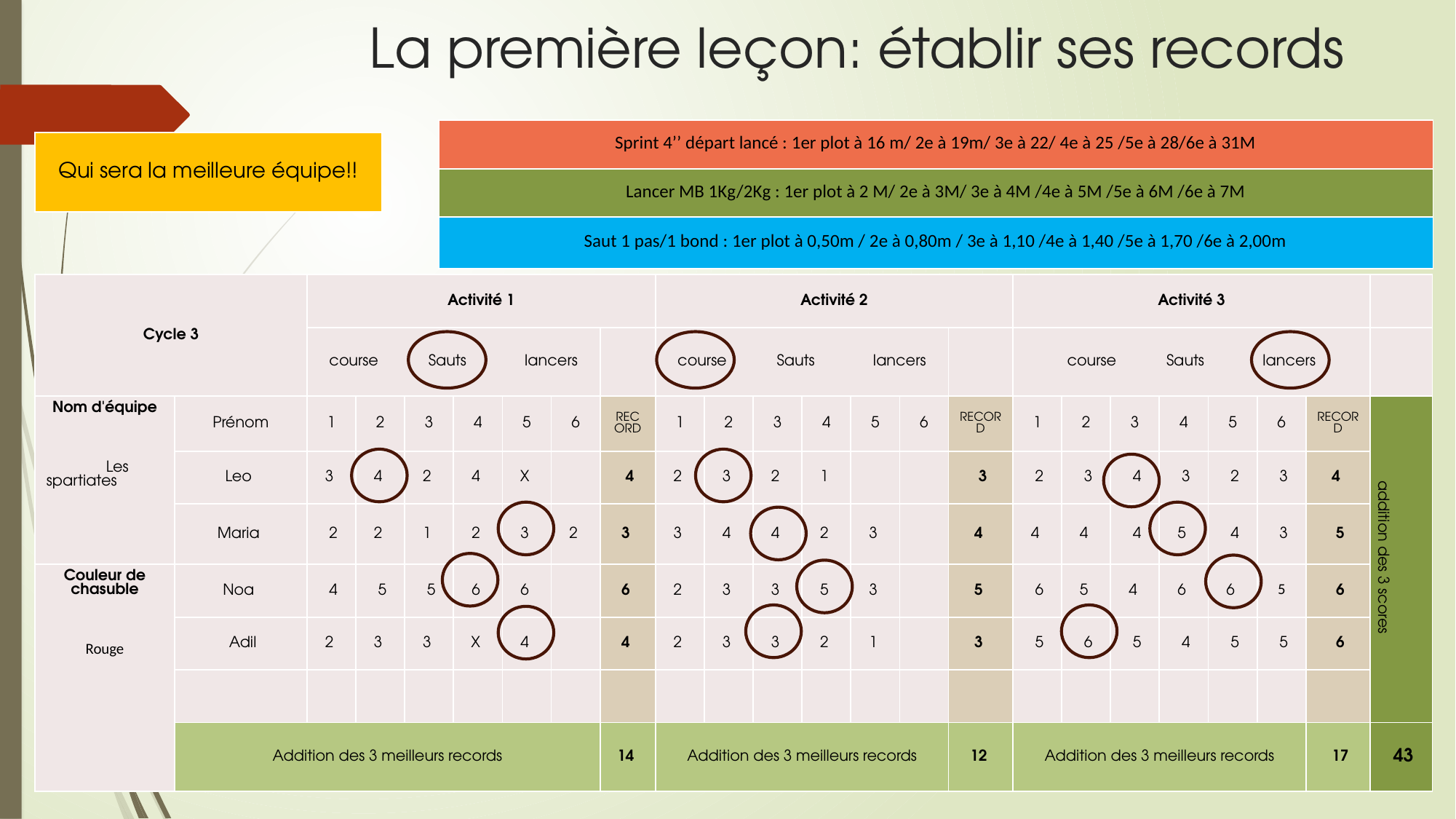

# La première leçon: établir ses records
| Sprint 4’’ départ lancé : 1er plot à 16 m/ 2e à 19m/ 3e à 22/ 4e à 25 /5e à 28/6e à 31M |
| --- |
| Lancer MB 1Kg/2Kg : 1er plot à 2 M/ 2e à 3M/ 3e à 4M /4e à 5M /5e à 6M /6e à 7M |
| Saut 1 pas/1 bond : 1er plot à 0,50m / 2e à 0,80m / 3e à 1,10 /4e à 1,40 /5e à 1,70 /6e à 2,00m |
| Qui sera la meilleure équipe!! |
| --- |
| Cycle 3 |  | Activité 1 |  |  |  |  |  |  | Activité 2 |  |  |  |  |  |  | Activité 3 |  |  |  |  |  |  |  |
| --- | --- | --- | --- | --- | --- | --- | --- | --- | --- | --- | --- | --- | --- | --- | --- | --- | --- | --- | --- | --- | --- | --- | --- |
|  |  | course Sauts lancers |  |  |  |  |  |  | course Sauts lancers |  |  |  |  |  |  | course Sauts lancers |  |  |  |  |  |  |  |
| Nom d'équipe Les spartiates | Prénom | 1 | 2 | 3 | 4 | 5 | 6 | RECORD | 1 | 2 | 3 | 4 | 5 | 6 | RECORD | 1 | 2 | 3 | 4 | 5 | 6 | RECORD | addition des 3 scores |
|  | Leo | 3 | 4 | 2 | 4 | X |  | 4 | 2 | 3 | 2 | 1 |  |  | 3 | 2 | 3 | 4 | 3 | 2 | 3 | 4 |  |
|  | Maria | 2 | 2 | 1 | 2 | 3 | 2 | 3 | 3 | 4 | 4 | 2 | 3 |  | 4 | 4 | 4 | 4 | 5 | 4 | 3 | 5 |  |
| Couleur de chasuble Rouge | Noa | 4 | 5 | 5 | 6 | 6 |  | 6 | 2 | 3 | 3 | 5 | 3 |  | 5 | 6 | 5 | 4 | 6 | 6 | 5 | 6 |  |
|  | Adil | 2 | 3 | 3 | X | 4 |  | 4 | 2 | 3 | 3 | 2 | 1 |  | 3 | 5 | 6 | 5 | 4 | 5 | 5 | 6 |  |
|  |  |  |  |  |  |  |  |  |  |  |  |  |  |  |  |  |  |  |  |  |  |  |  |
|  | Addition des 3 meilleurs records |  |  |  |  |  |  | 14 | Addition des 3 meilleurs records |  |  |  |  |  | 12 | Addition des 3 meilleurs records |  |  |  |  |  | 17 | 43 |